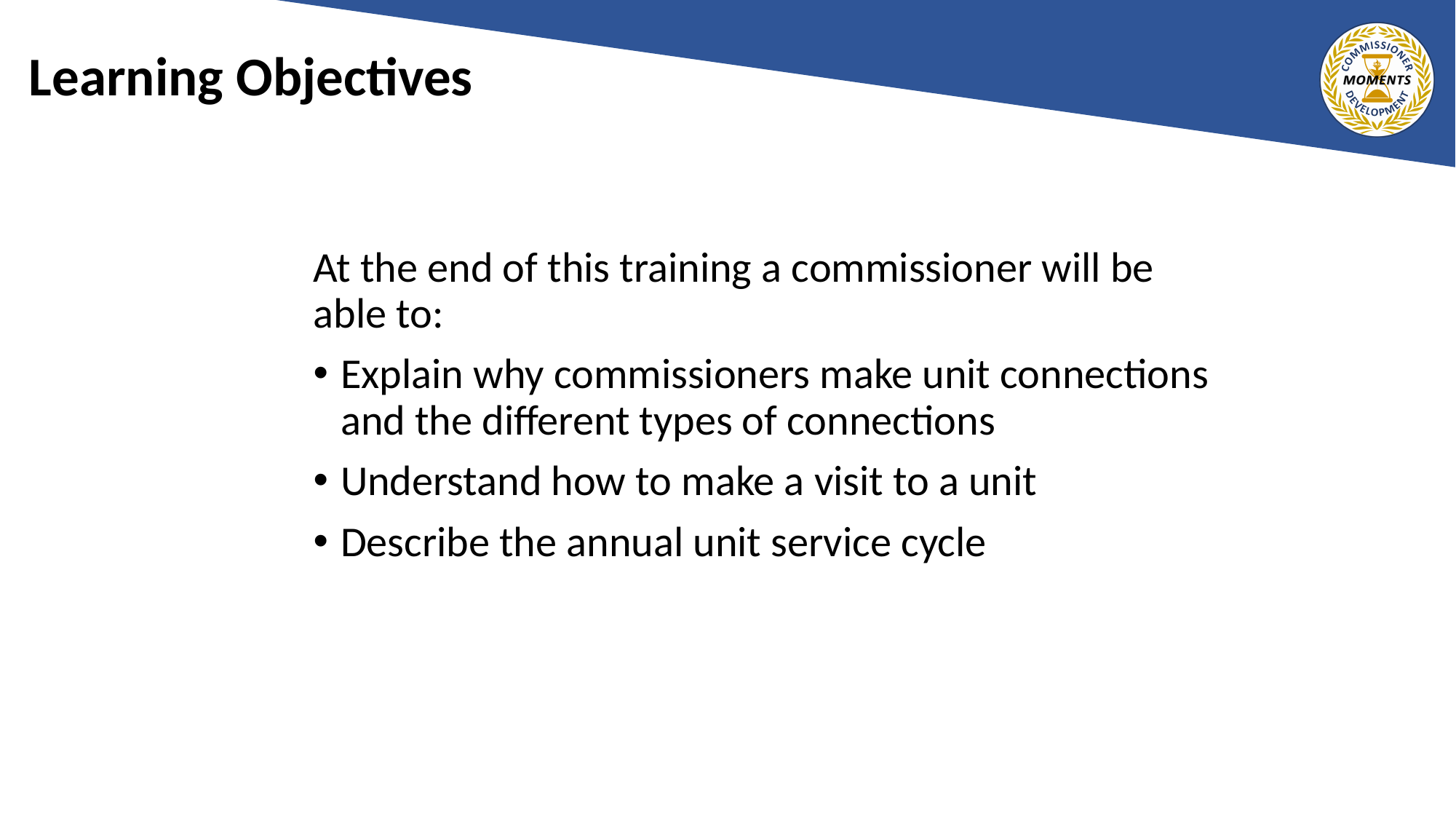

# Learning Objectives
At the end of this training a commissioner will be able to:
Explain why commissioners make unit connections and the different types of connections
Understand how to make a visit to a unit
Describe the annual unit service cycle